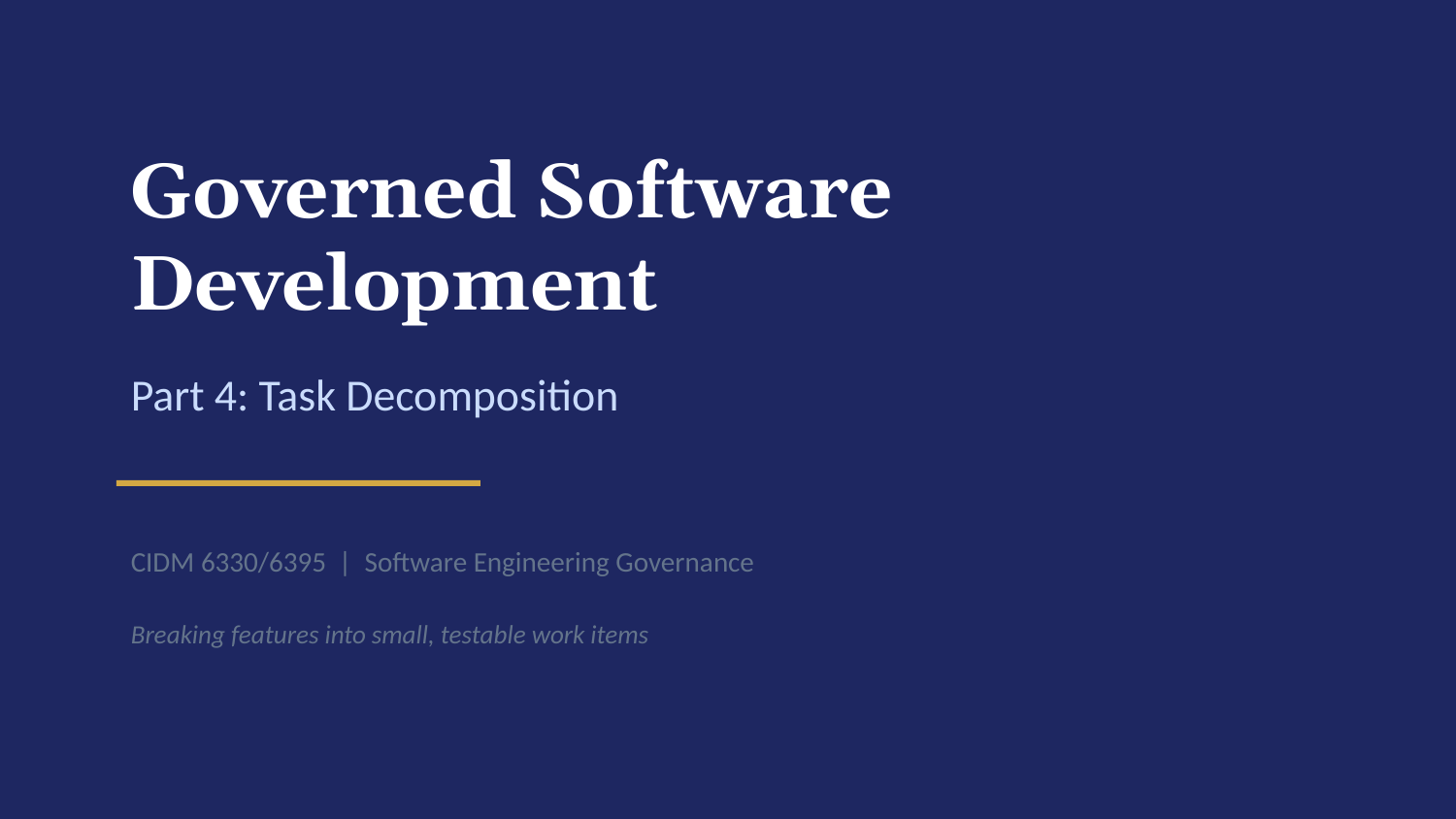

Governed Software Development
Part 4: Task Decomposition

CIDM 6330/6395  |  Software Engineering Governance
Breaking features into small, testable work items